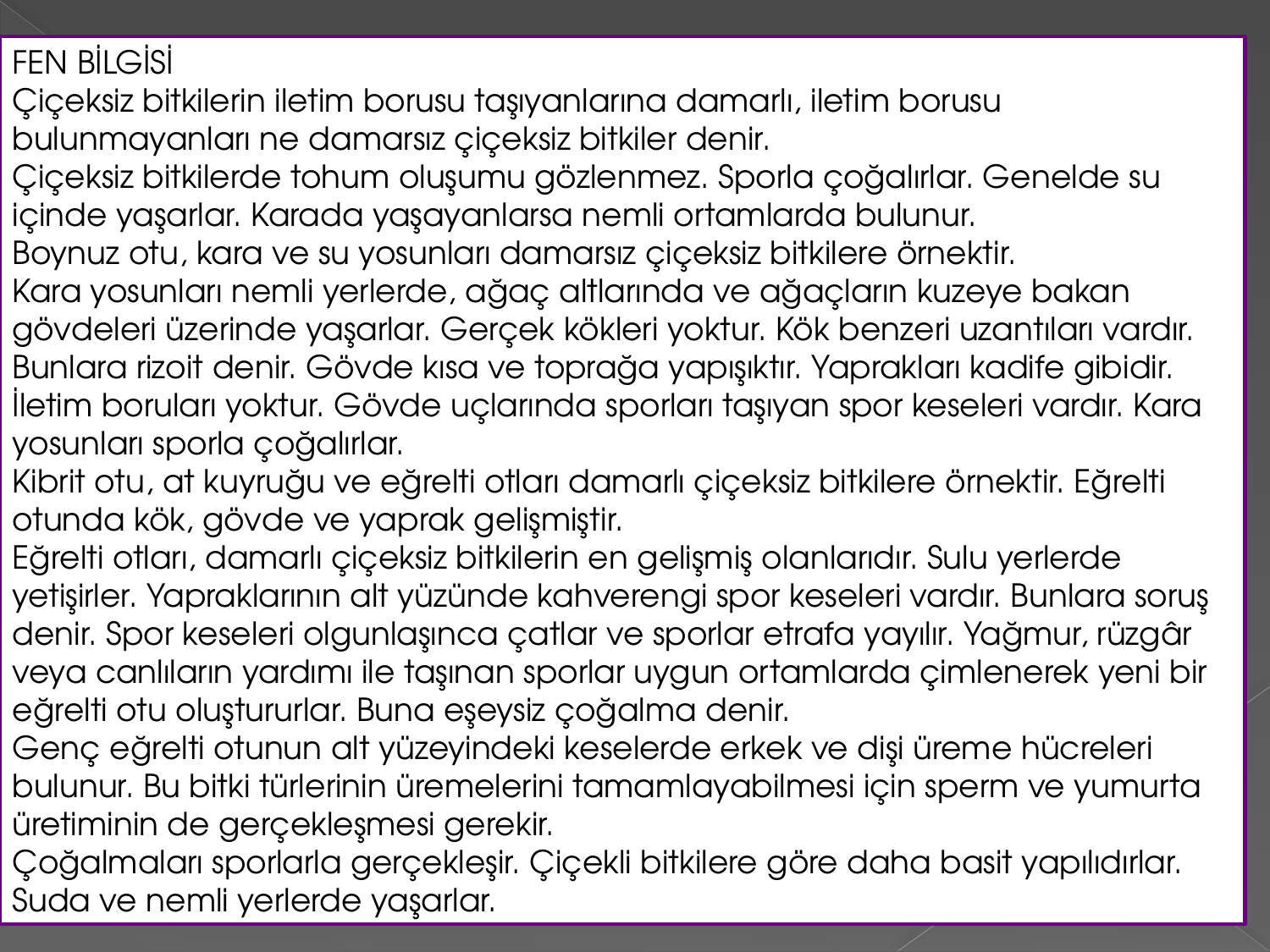

FEN BİLGİSİ
Çiçeksiz bitkilerin iletim borusu taşıyanlarına damarlı, iletim borusu bulunmayanları ne damarsız çiçeksiz bitkiler denir.
Çiçeksiz bitkilerde tohum oluşumu gözlenmez. Sporla çoğalırlar. Genelde su içinde yaşarlar. Karada yaşayanlarsa nemli ortamlarda bulunur.
Boynuz otu, kara ve su yosunları damarsız çiçeksiz bitkilere örnektir.
Kara yosunları nemli yerlerde, ağaç altlarında ve ağaçların kuzeye bakan gövdeleri üzerinde yaşarlar. Gerçek kökleri yoktur. Kök benzeri uzantıları vardır. Bunlara rizoit denir. Gövde kısa ve toprağa yapışıktır. Yaprakları kadife gibidir. İletim boruları yoktur. Gövde uçlarında sporları taşıyan spor keseleri vardır. Kara yosunları sporla çoğalırlar.
Kibrit otu, at kuyruğu ve eğrelti otları damarlı çiçeksiz bitkilere örnektir. Eğrelti otunda kök, gövde ve yaprak gelişmiştir.
Eğrelti otları, damarlı çiçeksiz bitkilerin en gelişmiş olanlarıdır. Sulu yerlerde yetişirler. Yapraklarının alt yüzünde kahverengi spor keseleri vardır. Bunlara soruş denir. Spor keseleri olgunlaşınca çatlar ve sporlar etrafa yayılır. Yağmur, rüzgâr veya canlıların yardımı ile taşınan sporlar uygun ortamlarda çimlenerek yeni bir eğrelti otu oluştururlar. Buna eşeysiz çoğalma denir.
Genç eğrelti otunun alt yüzeyindeki keselerde erkek ve dişi üreme hücreleri bulunur. Bu bitki türlerinin üremelerini tamamlayabilmesi için sperm ve yumurta üretiminin de gerçekleşmesi gerekir.
Çoğalmaları sporlarla gerçekleşir. Çiçekli bitkilere göre daha basit yapılıdırlar. Suda ve nemli yerlerde yaşarlar.